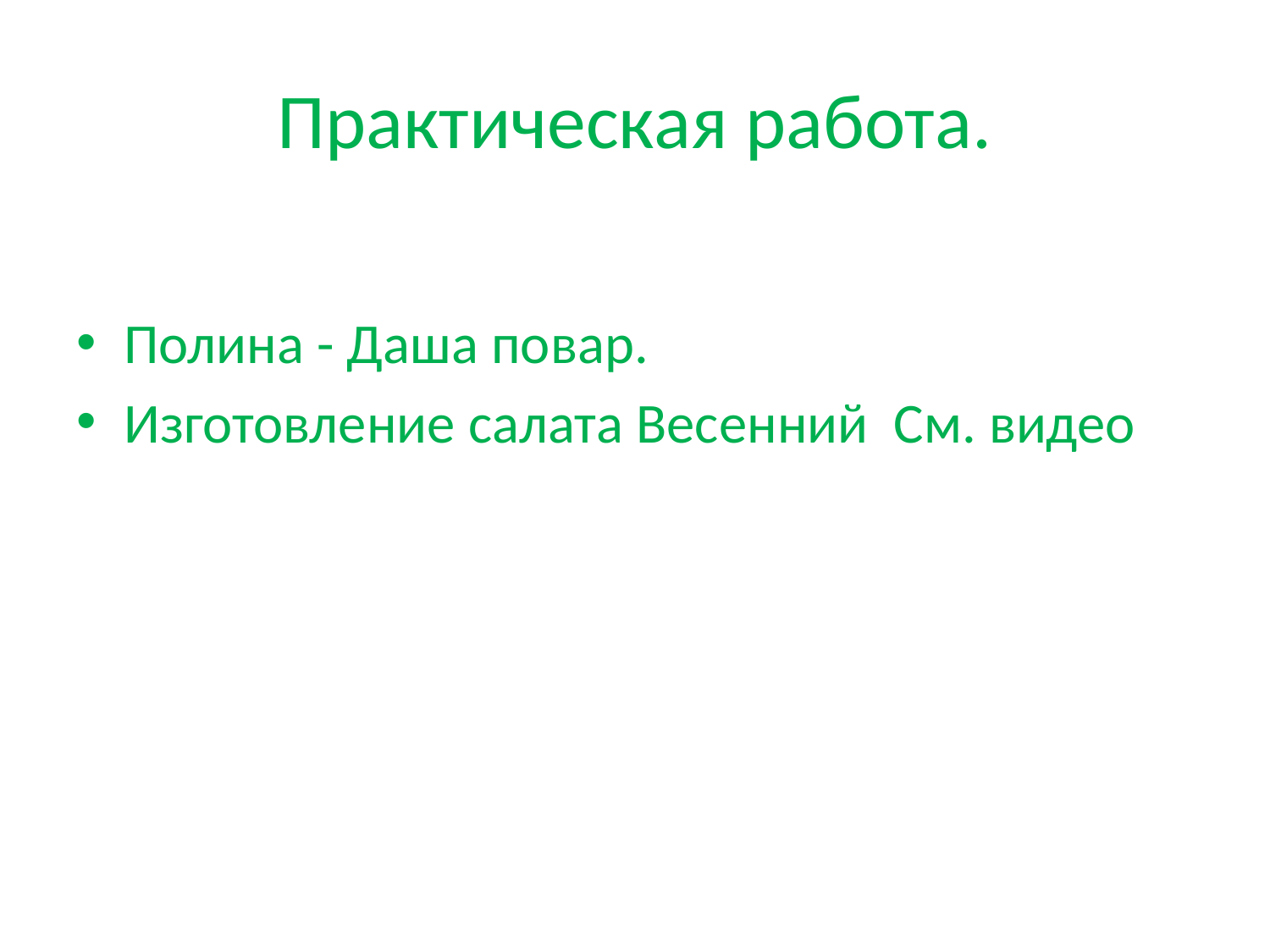

# Практическая работа.

Полина - Даша повар.
Изготовление салата Весенний  См. видео